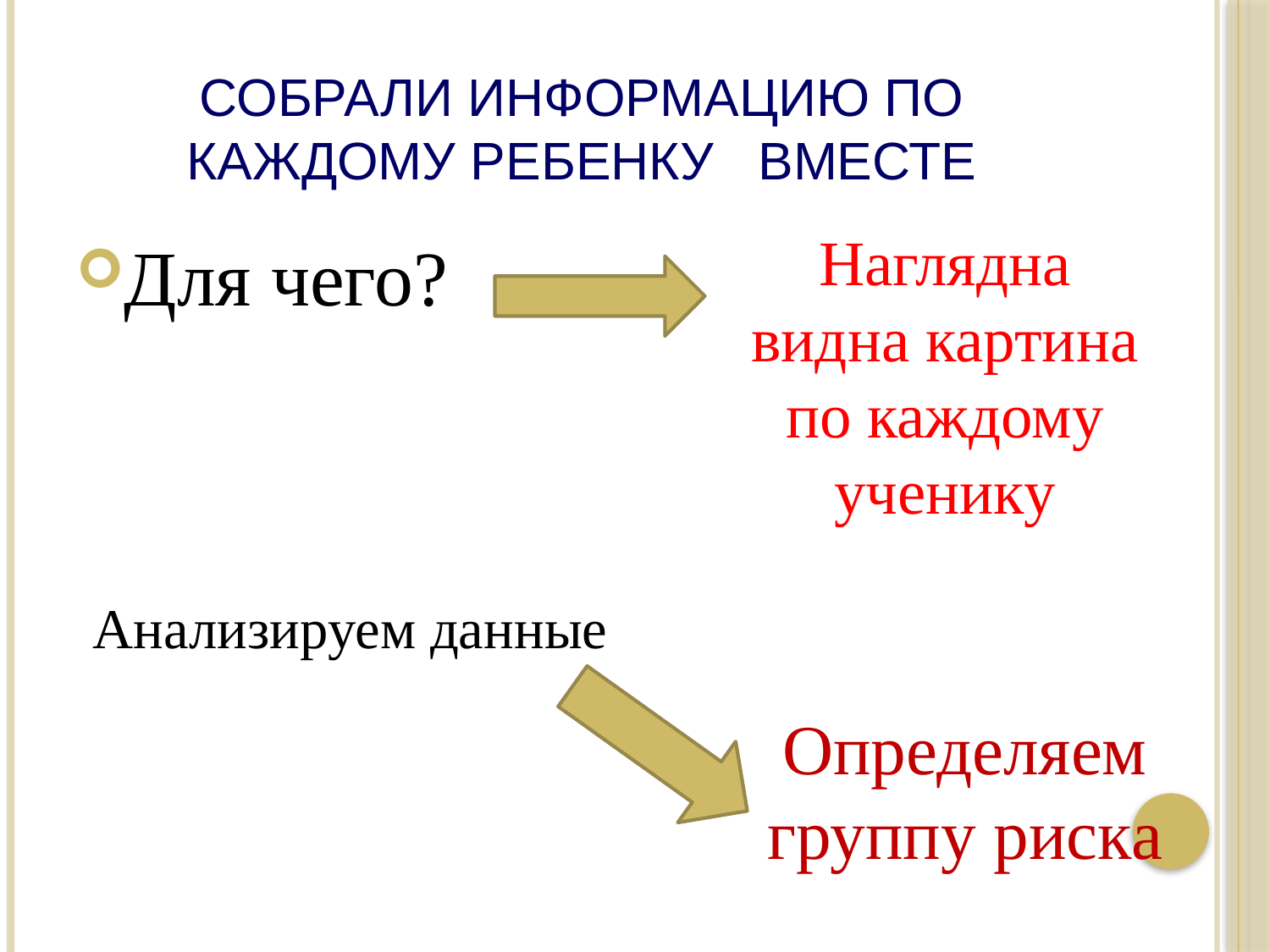

# Собрали информацию по каждому ребенку   вместе
Наглядна видна картина по каждому ученику
Для чего?

Анализируем данные

Определяем группу риска